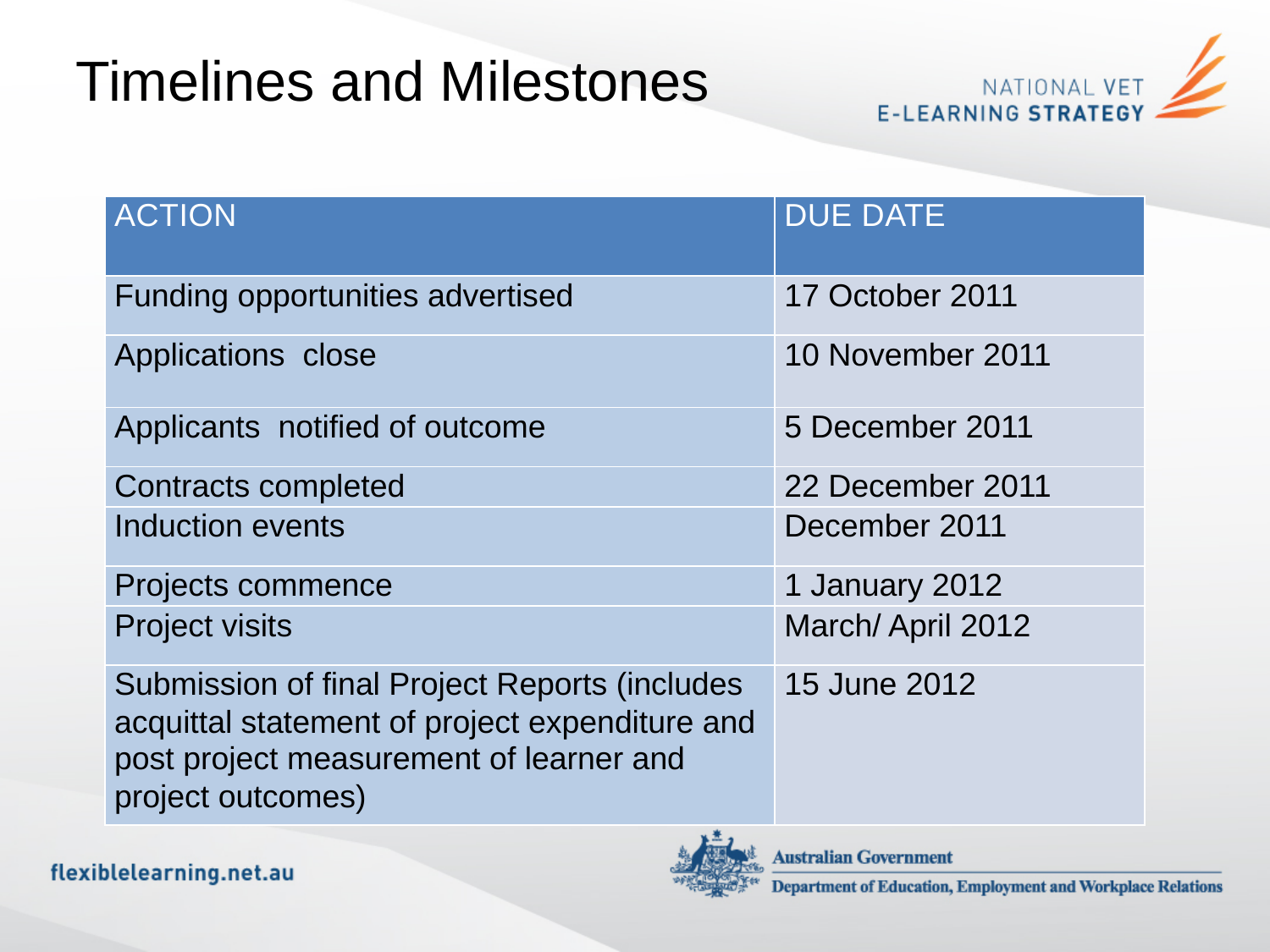

Timelines and Milestones
| Action | Due date |
| --- | --- |
| Funding opportunities advertised | 17 October 2011 |
| Applications close | 10 November 2011 |
| Applicants notified of outcome | 5 December 2011 |
| Contracts completed | 22 December 2011 |
| Induction events | December 2011 |
| Projects commence | 1 January 2012 |
| Project visits | March/ April 2012 |
| Submission of final Project Reports (includes acquittal statement of project expenditure and post project measurement of learner and project outcomes) | 15 June 2012 |